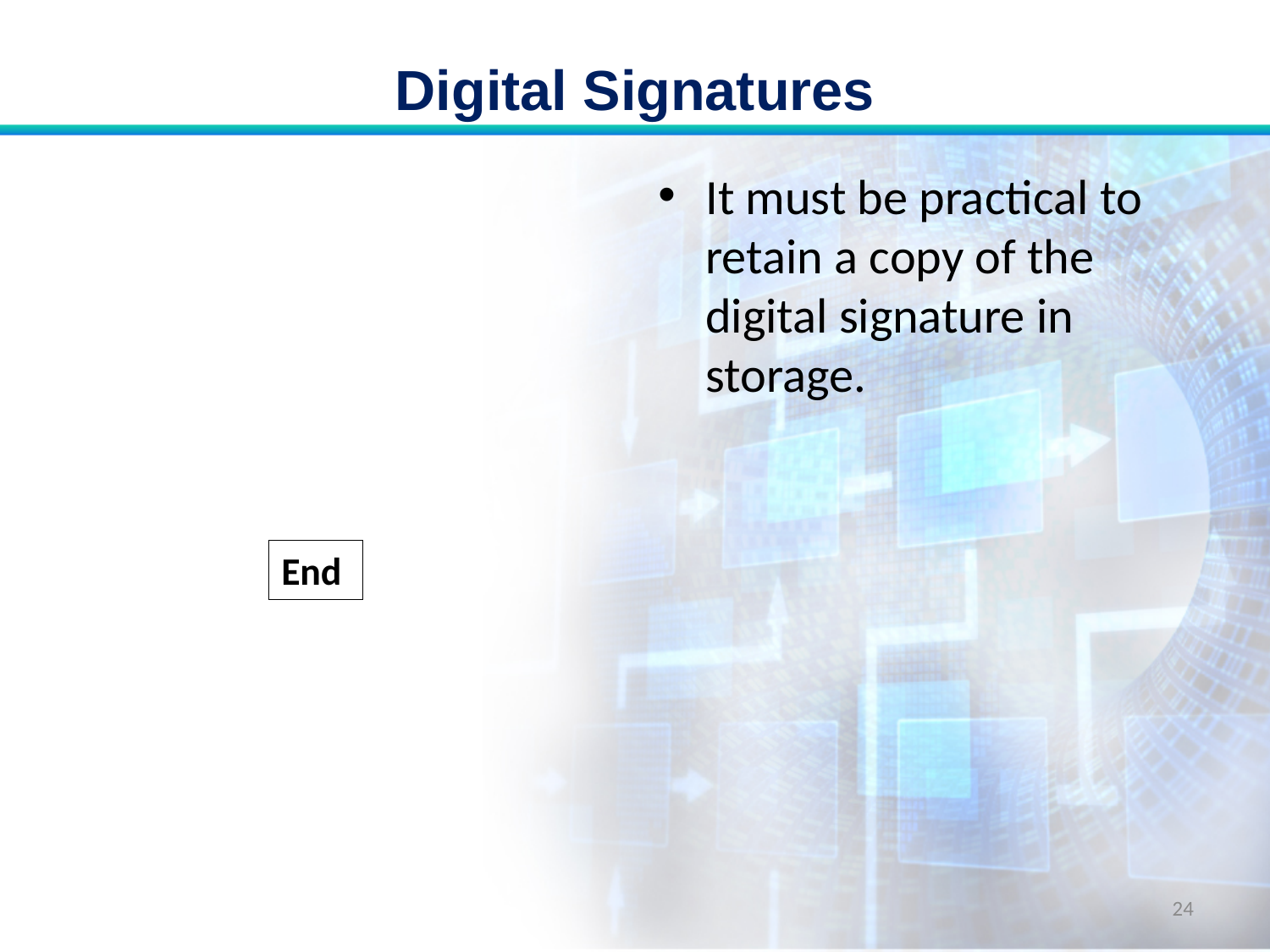

# Digital Signatures
It must be practical to retain a copy of the digital signature in storage.
End
24